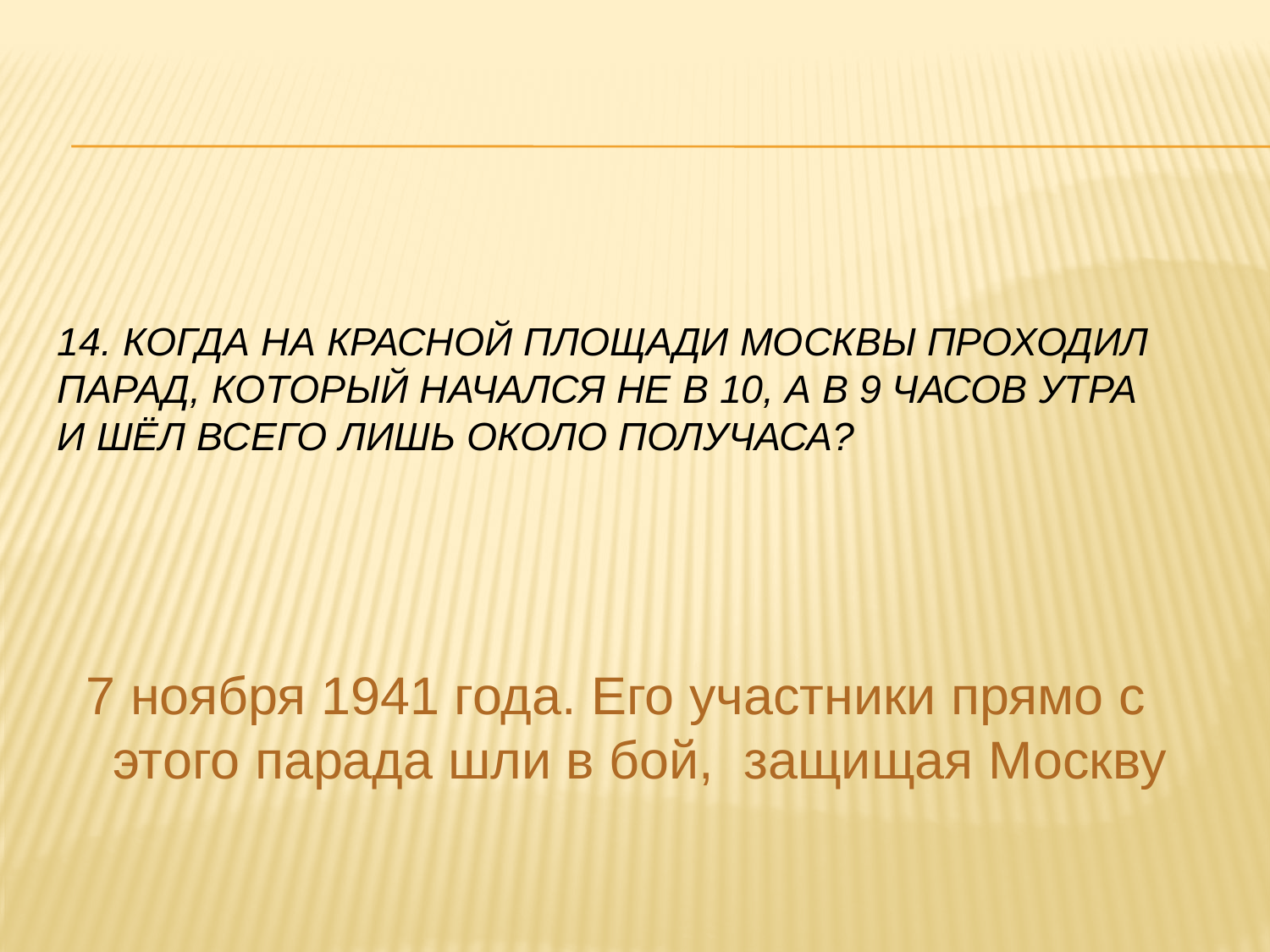

# 14. Когда на Красной площади Москвы проходил парад, который начался не в 10, а в 9 часов утра и шёл всего лишь около получаса?
7 ноября 1941 года. Его участники прямо с этого парада шли в бой,  защищая Москву